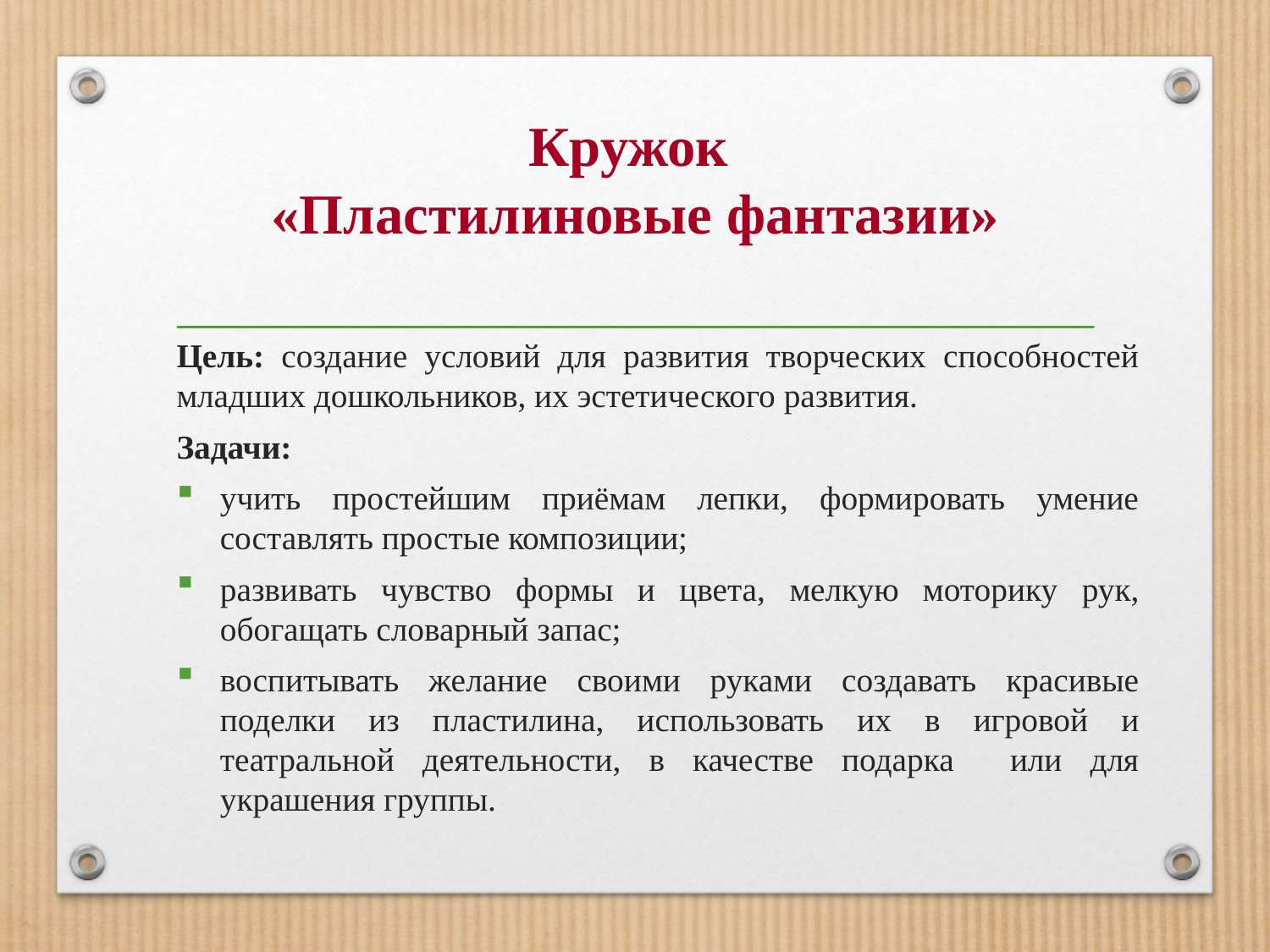

# Кружок «Пластилиновые фантазии»
Цель: создание условий для развития творческих способностей младших дошкольников, их эстетического развития.
Задачи:
учить простейшим приёмам лепки, формировать умение составлять простые композиции;
развивать чувство формы и цвета, мелкую моторику рук, обогащать словарный запас;
воспитывать желание своими руками создавать красивые поделки из пластилина, использовать их в игровой и театральной деятельности, в качестве подарка  или для украшения группы.